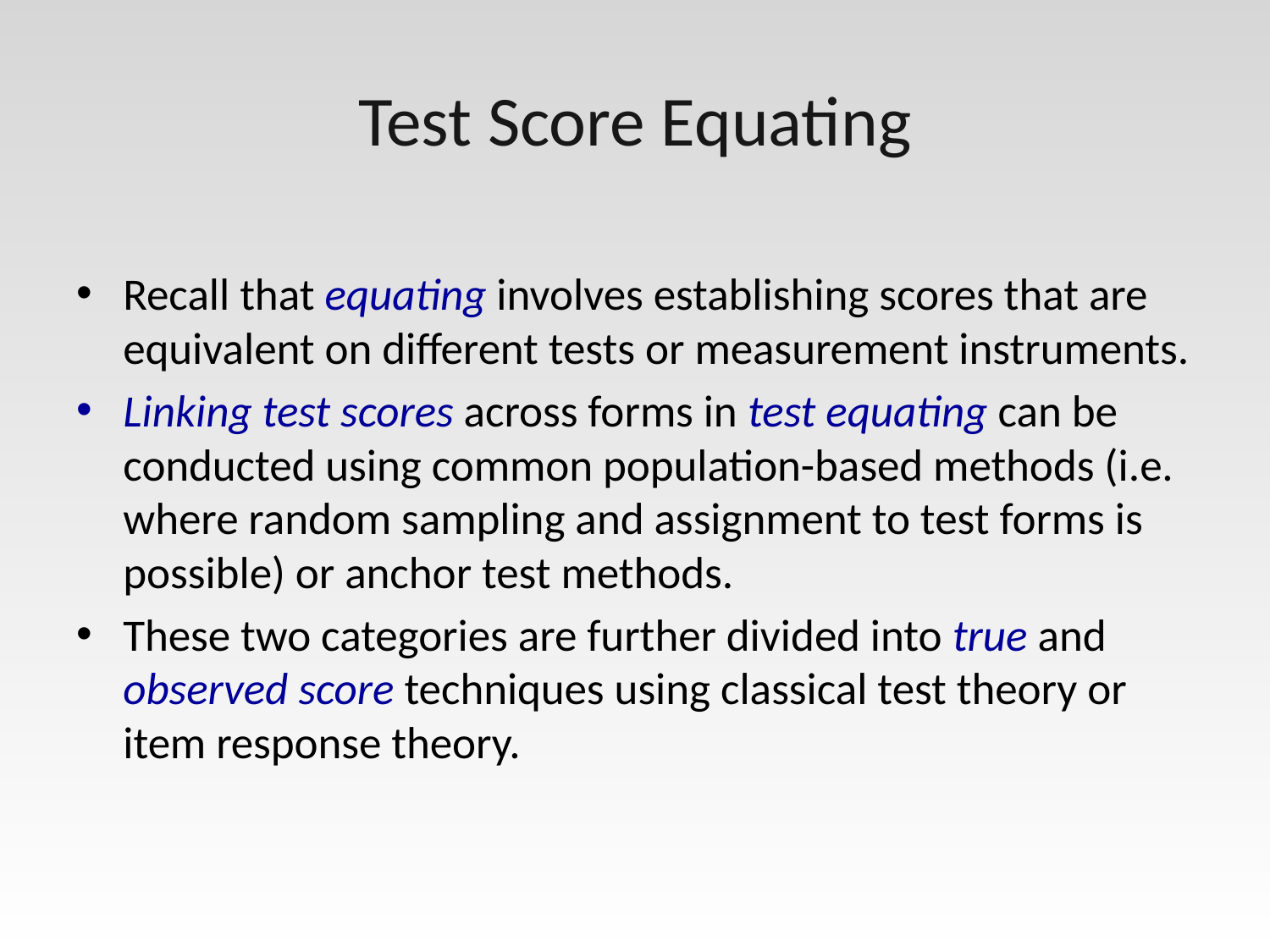

# Test Score Equating

Recall that equating involves establishing scores that are equivalent on different tests or measurement instruments.
Linking test scores across forms in test equating can be conducted using common population-based methods (i.e. where random sampling and assignment to test forms is possible) or anchor test methods.
These two categories are further divided into true and observed score techniques using classical test theory or item response theory.